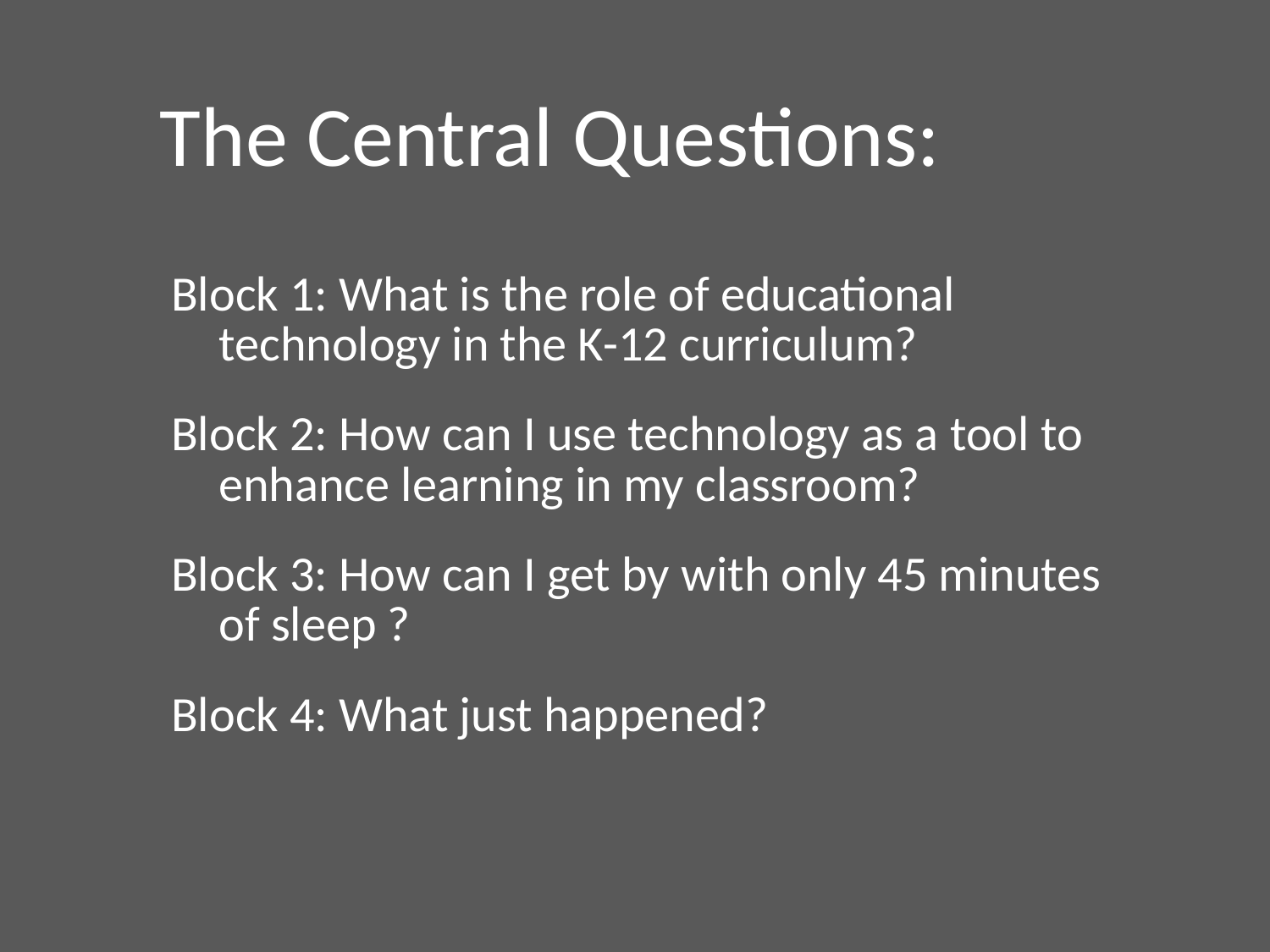

# The Central Questions:
Block 1: What is the role of educational technology in the K-12 curriculum?
Block 2: How can I use technology as a tool to enhance learning in my classroom?
Block 3: How can I get by with only 45 minutes of sleep ?
Block 4: What just happened?